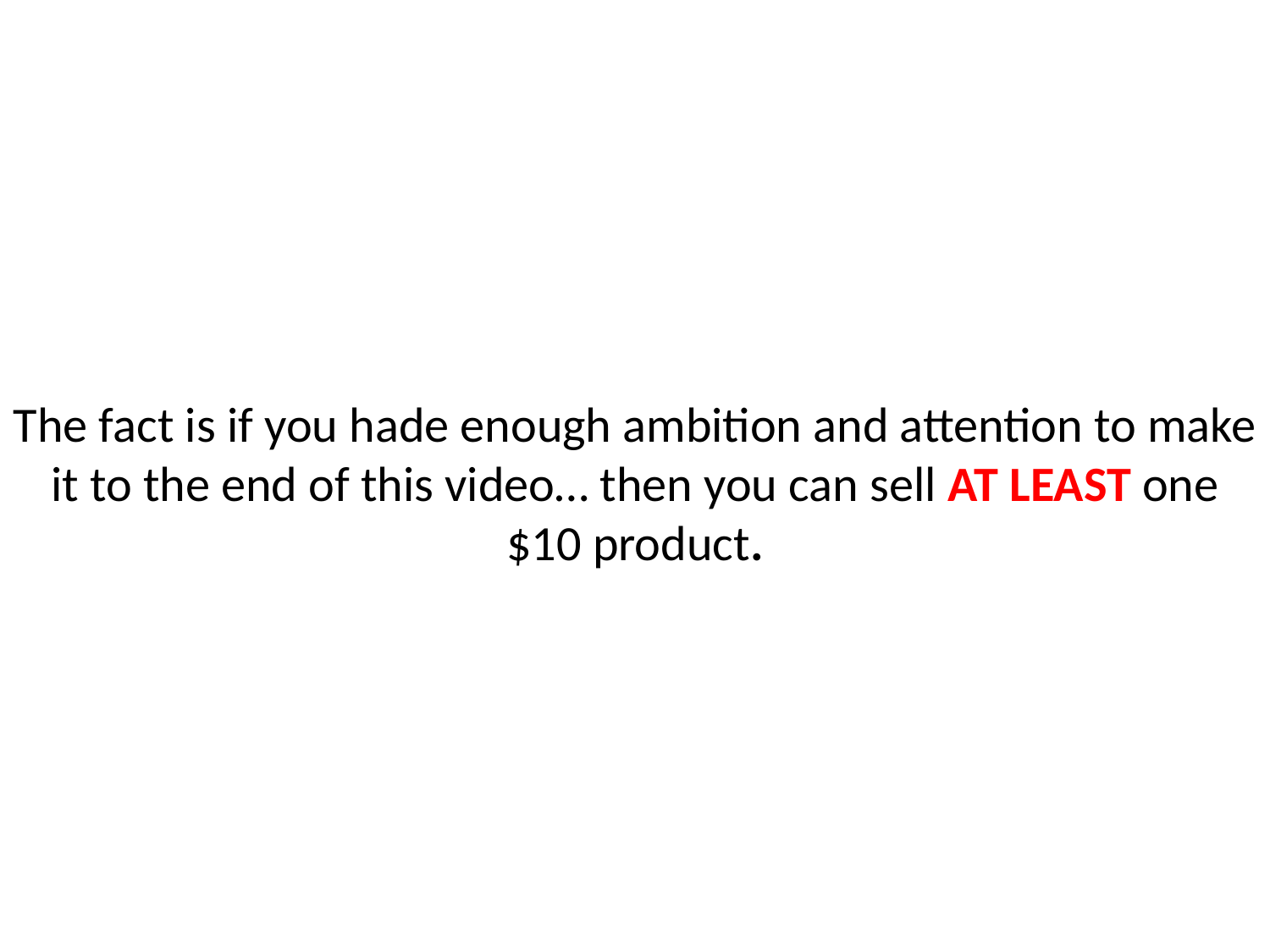

# The fact is if you hade enough ambition and attention to make it to the end of this video… then you can sell AT LEAST one $10 product.